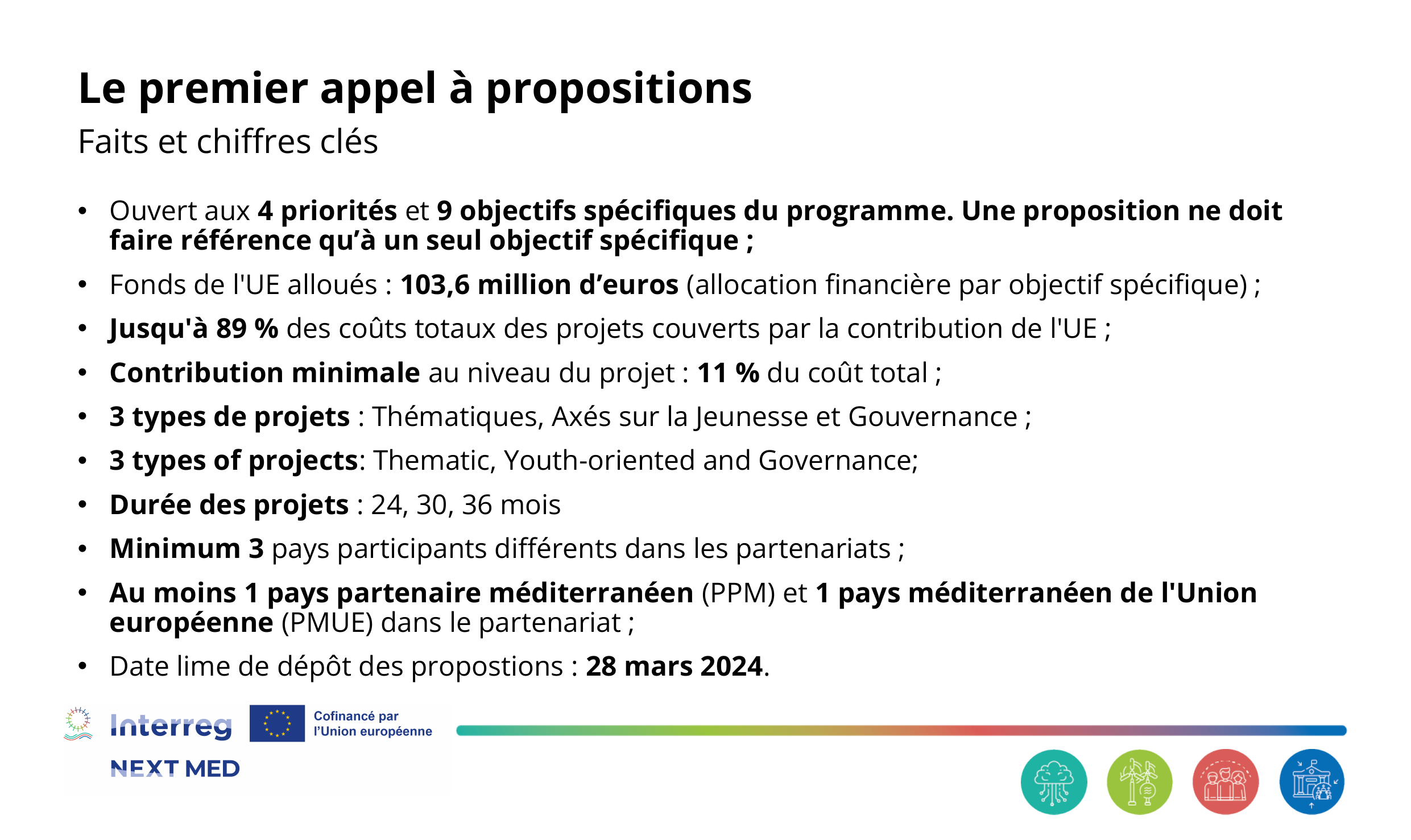

# Le premier appel à propositions
Faits et chiffres clés
Ouvert aux 4 priorités et 9 objectifs spécifiques du programme. Une proposition ne doit faire référence qu’à un seul objectif spécifique ;
Fonds de l'UE alloués : 103,6 million d’euros (allocation financière par objectif spécifique) ;
Jusqu'à 89 % des coûts totaux des projets couverts par la contribution de l'UE ;
Contribution minimale au niveau du projet : 11 % du coût total ;
3 types de projets : Thématiques, Axés sur la Jeunesse et Gouvernance ;
3 types of projects: Thematic, Youth-oriented and Governance;
Durée des projets : 24, 30, 36 mois
Minimum 3 pays participants différents dans les partenariats ;
Au moins 1 pays partenaire méditerranéen (PPM) et 1 pays méditerranéen de l'Union européenne (PMUE) dans le partenariat ;
Date lime de dépôt des propostions : 28 mars 2024.